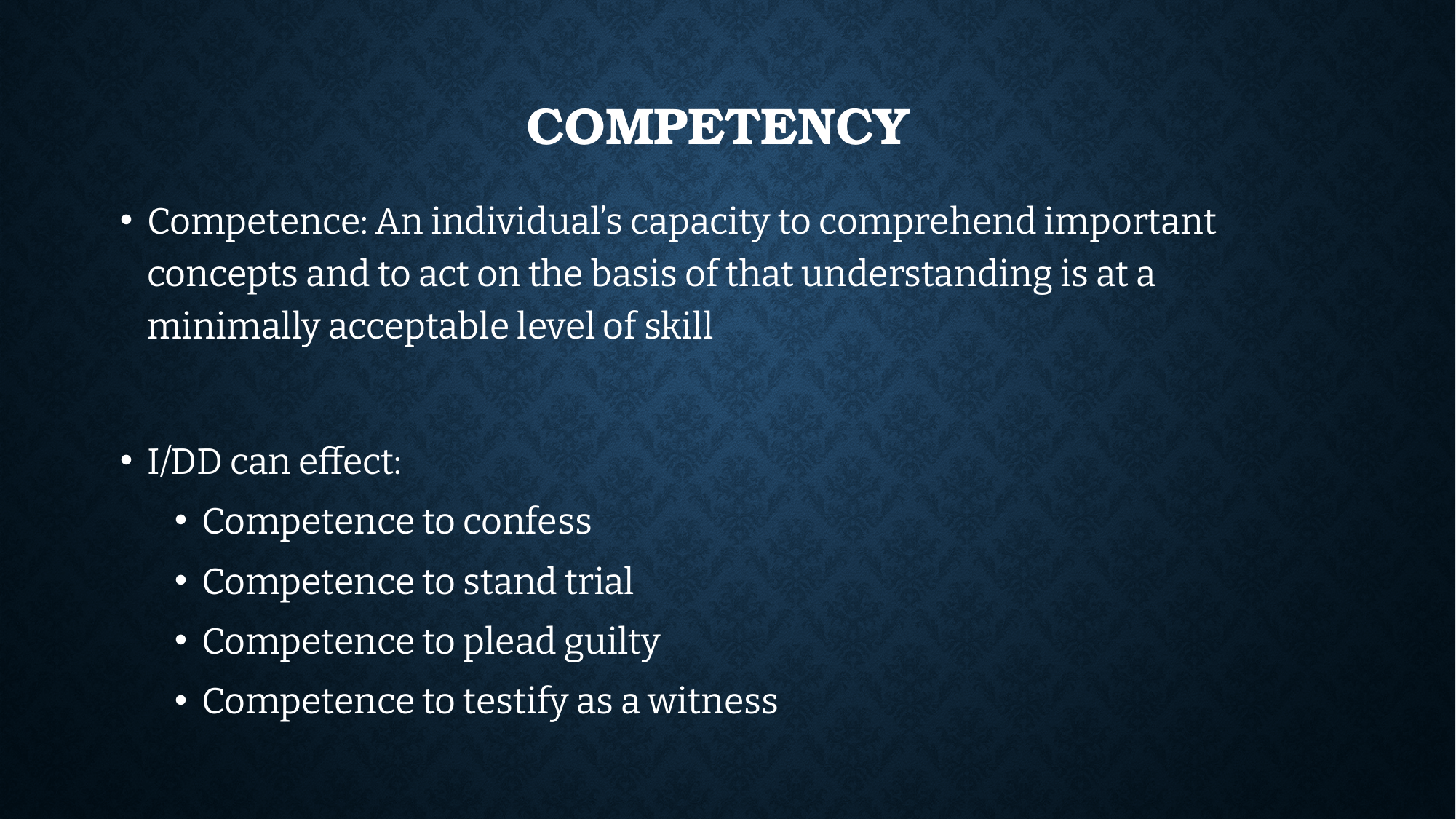

# Competency
Competence: An individual’s capacity to comprehend important concepts and to act on the basis of that understanding is at a minimally acceptable level of skill

I/DD can effect:
Competence to confess
Competence to stand trial
Competence to plead guilty
Competence to testify as a witness